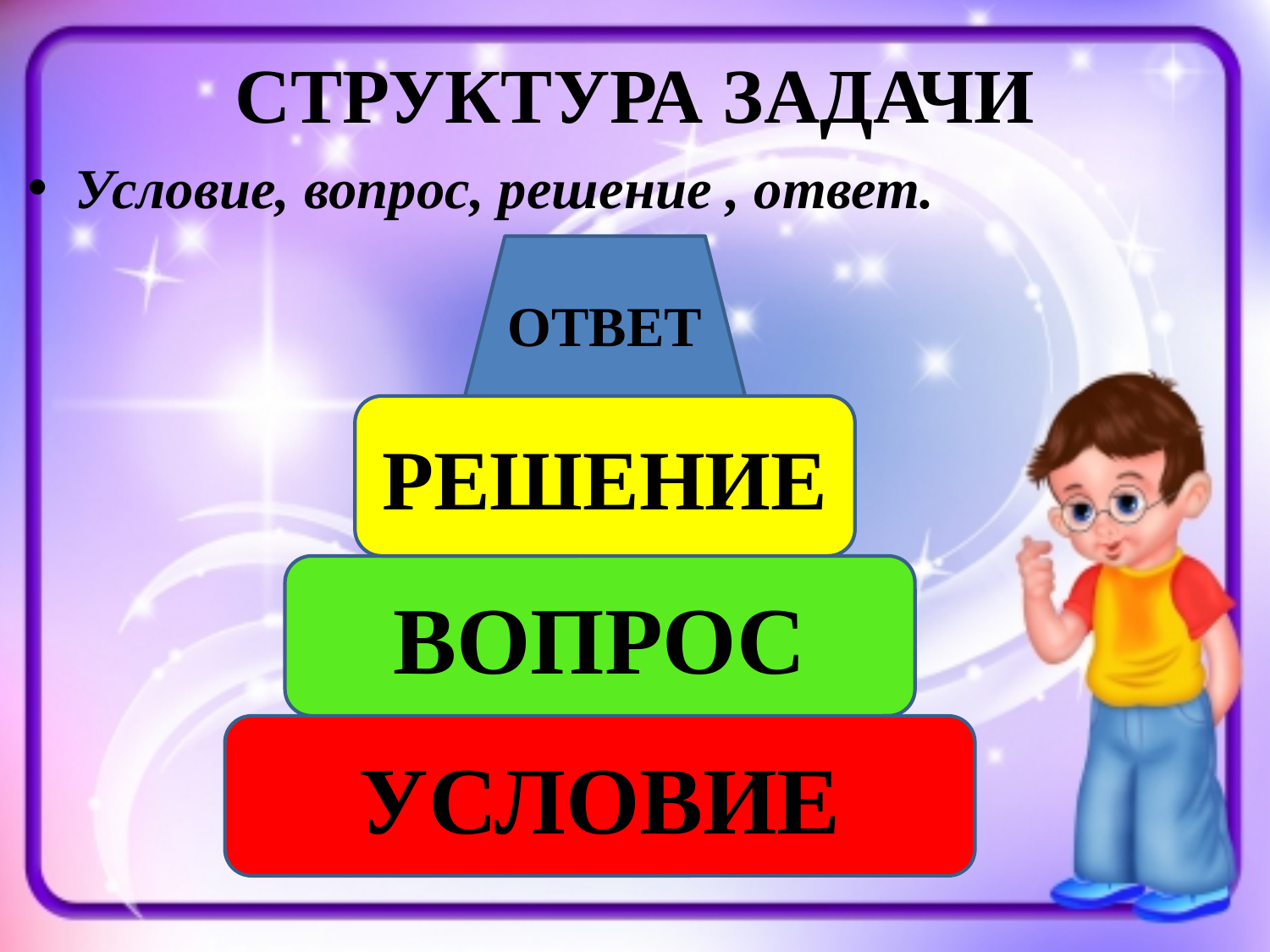

# СТРУКТУРА ЗАДАЧИ
Условие, вопрос, решение , ответ.

ОТВЕТ
РЕШЕНИЕ
ВОПРОС
УСЛОВИЕ